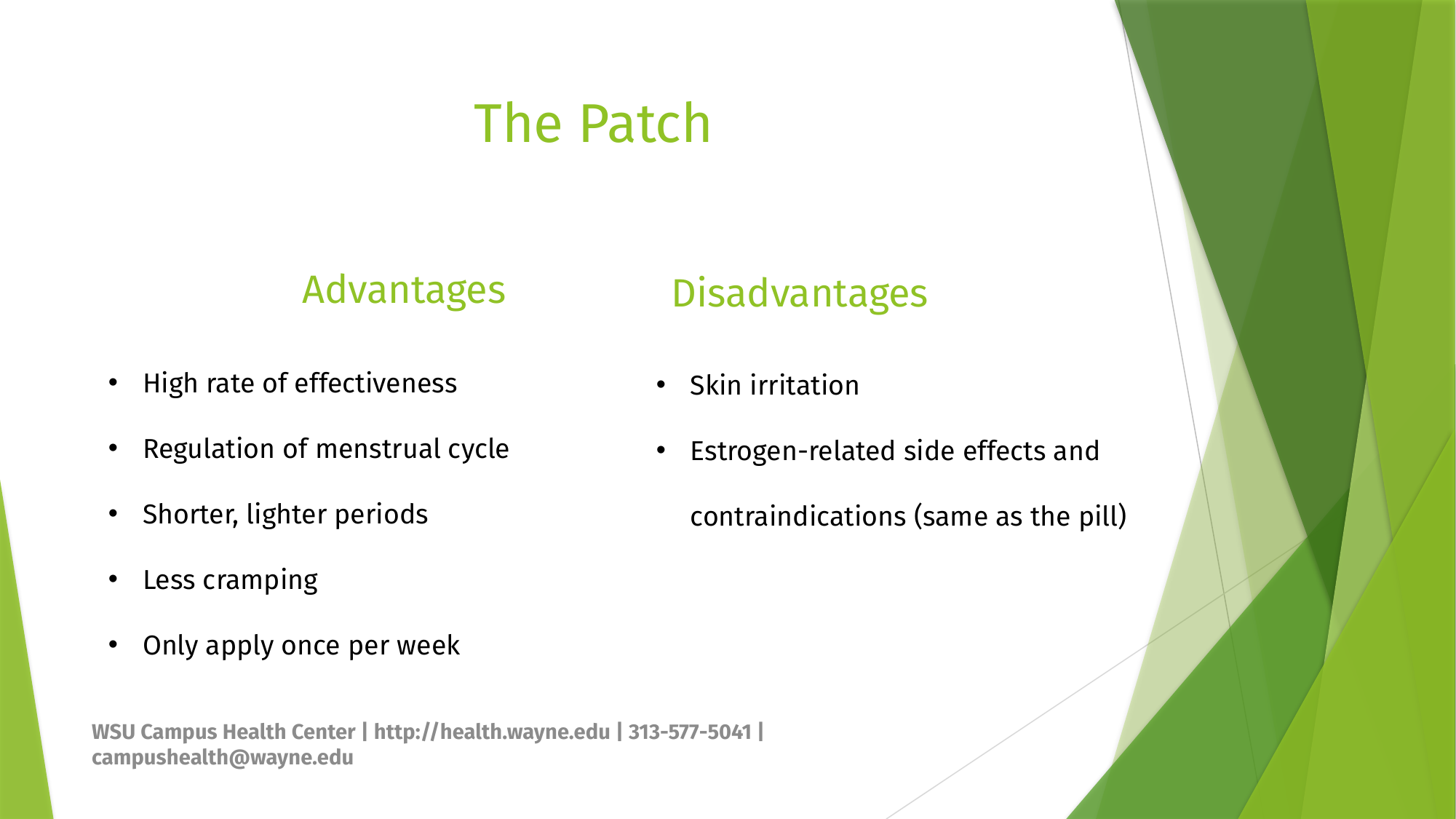

# The Patch
Advantages

 Disadvantages

High rate of effectiveness
Regulation of menstrual cycle
Shorter, lighter periods
Less cramping
Only apply once per week
Skin irritation
Estrogen-related side effects and contraindications (same as the pill)
WSU Campus Health Center | http://health.wayne.edu | 313-577-5041 | campushealth@wayne.edu